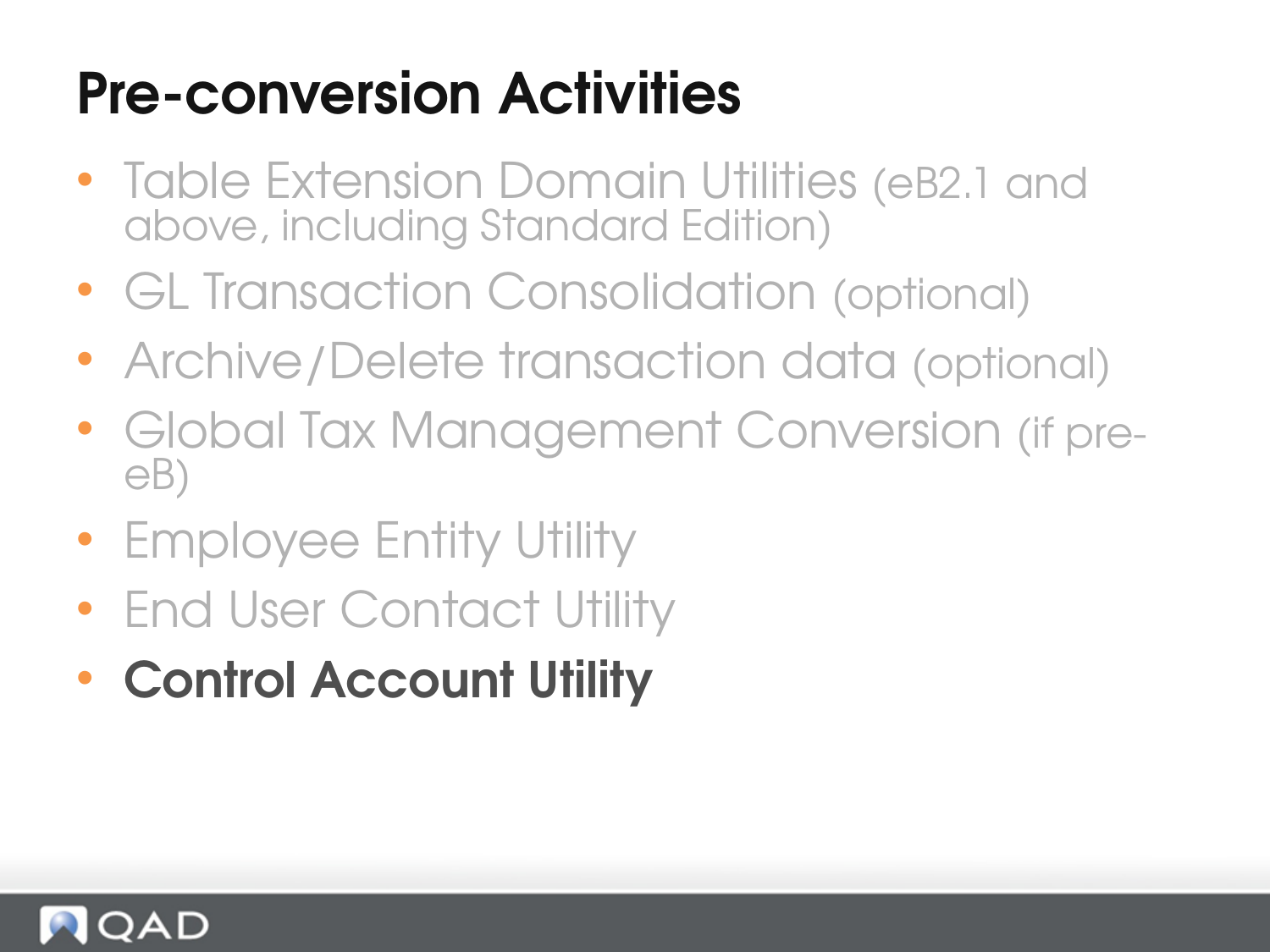

# Pre-conversion Activities
Table Extension Domain Utilities (eB2.1 and above, including Standard Edition)
GL Transaction Consolidation (optional)
Archive/Delete transaction data (optional)
Global Tax Management Conversion (if pre-eB)
Employee Entity Utility
End User Contact Utility
Control Account Utility